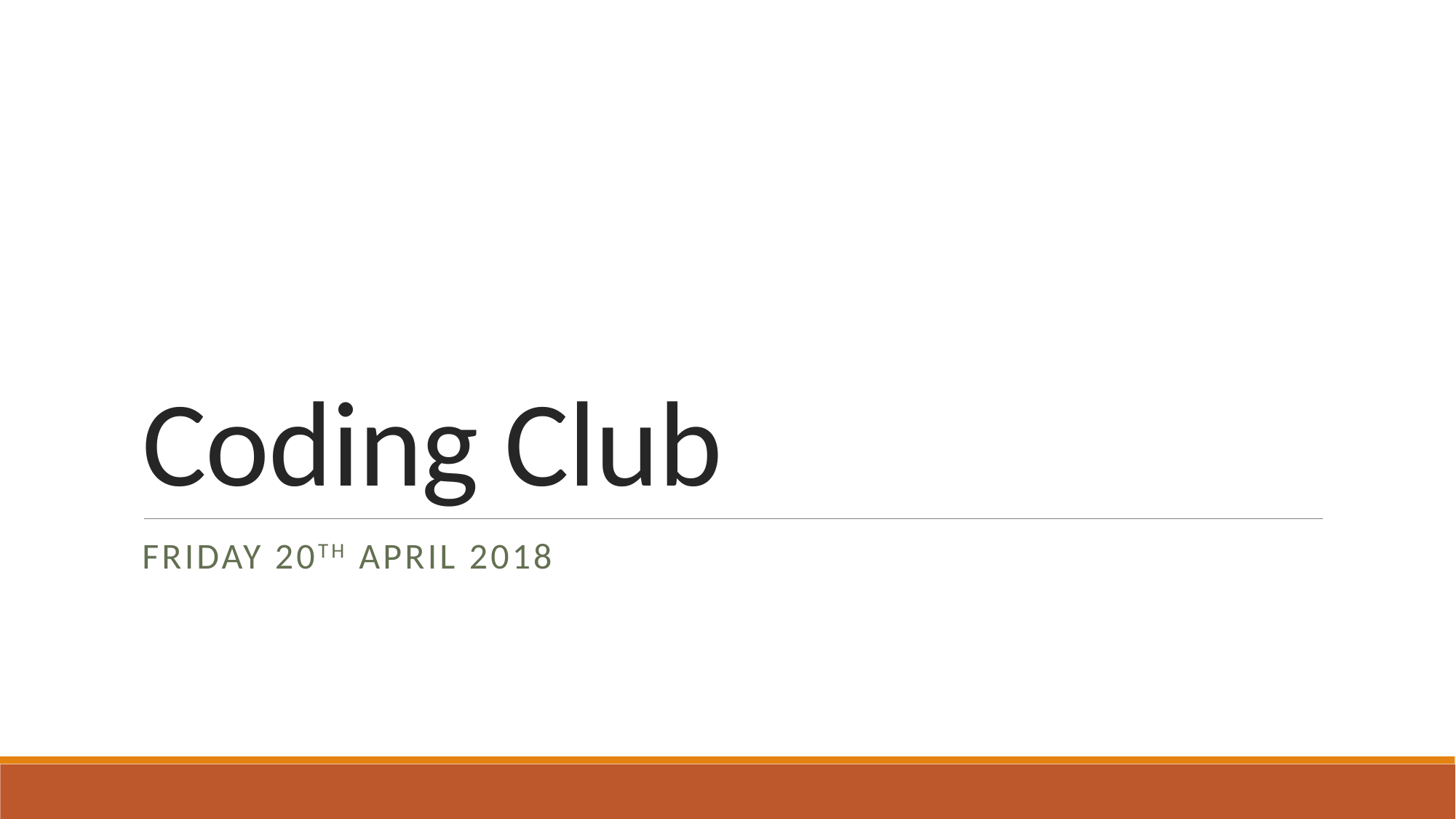

# Coding Club
Friday 20th April 2018